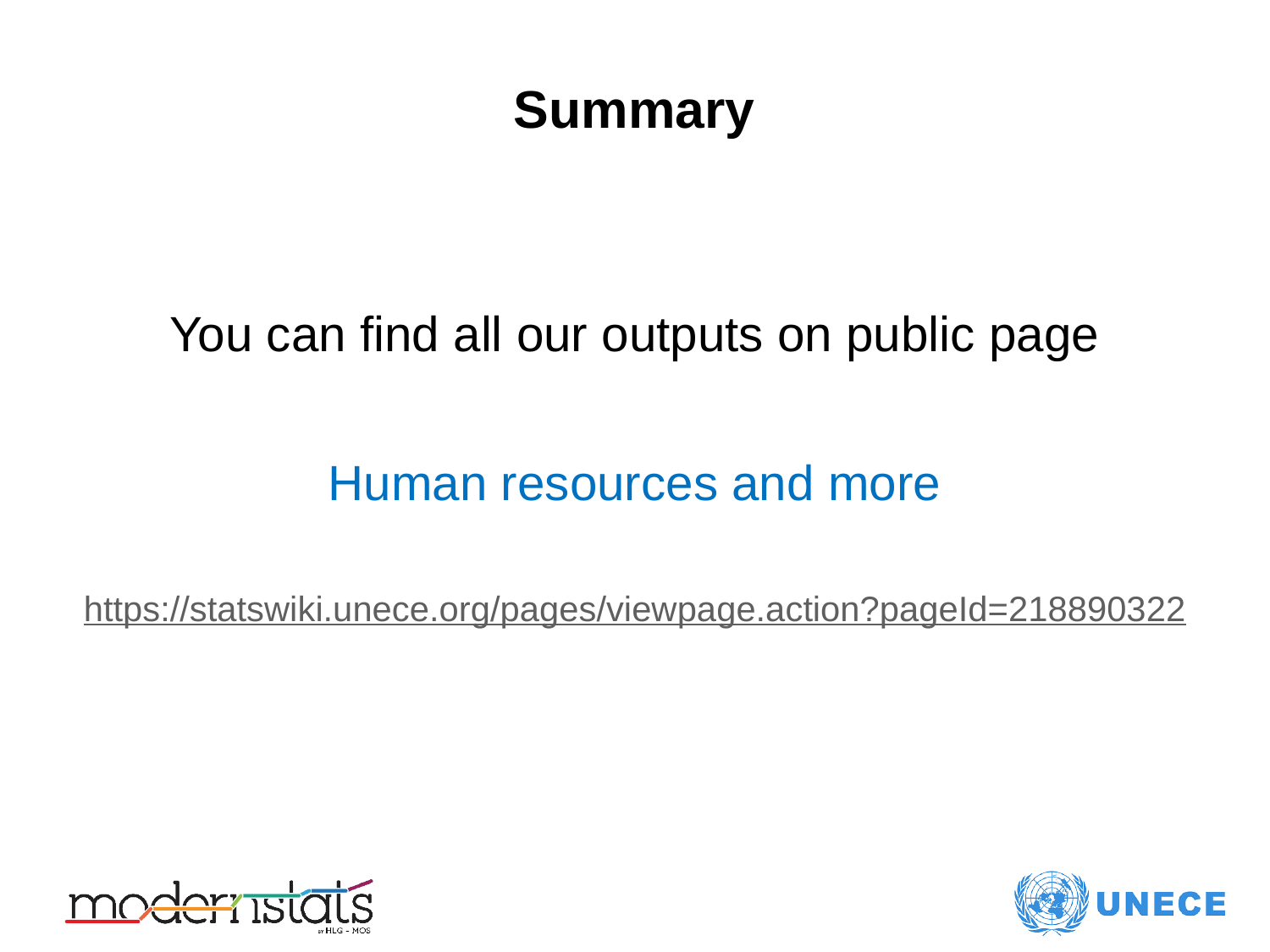

# Summary
You can find all our outputs on public page

Human resources and more

https://statswiki.unece.org/pages/viewpage.action?pageId=218890322